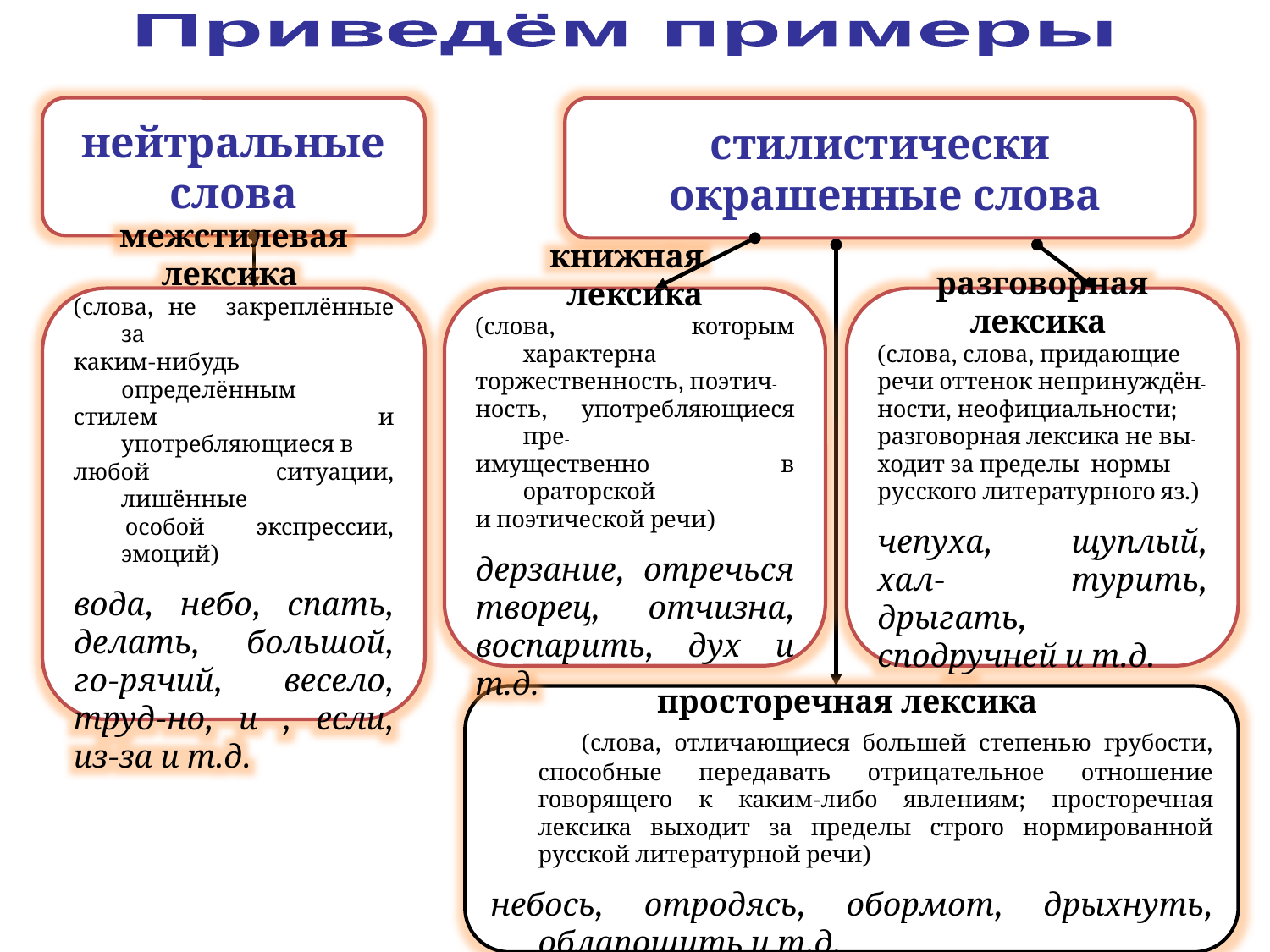

Приведём примеры
нейтральные
слова
стилистически
 окрашенные слова

межстилевая
лексика
(слова, не  закреплённые за
каким-нибудь определённым
стилем и употребляющиеся в
любой ситуации, лишённые
 особой экспрессии, эмоций)

вода, небо, спать, делать, большой, го-рячий, весело, труд-но, и , если, из-за и т.д.

книжная
лексика
(слова, которым характерна
торжественность, поэтич-
ность, употребляющиеся пре-
имущественно в ораторской
и поэтической речи)

дерзание, отречься творец, отчизна, воспарить, дух и т.д.

разговорная
лексика
(слова, слова, придающие
речи оттенок непринуждён-
ности, неофициальности;
разговорная лексика не вы-
ходит за пределы  нормы
русского литературного яз.)

чепуха, щуплый, хал- турить, дрыгать, сподручней и т.д.

просторечная лексика
      (слова, отличающиеся большей степенью грубости, способные передавать отрицательное отношение говорящего к каким-либо явлениям; просторечная лексика выходит за пределы строго нормированной русской литературной речи)

небось, отродясь, обормот, дрыхнуть, облапошить и т.д.